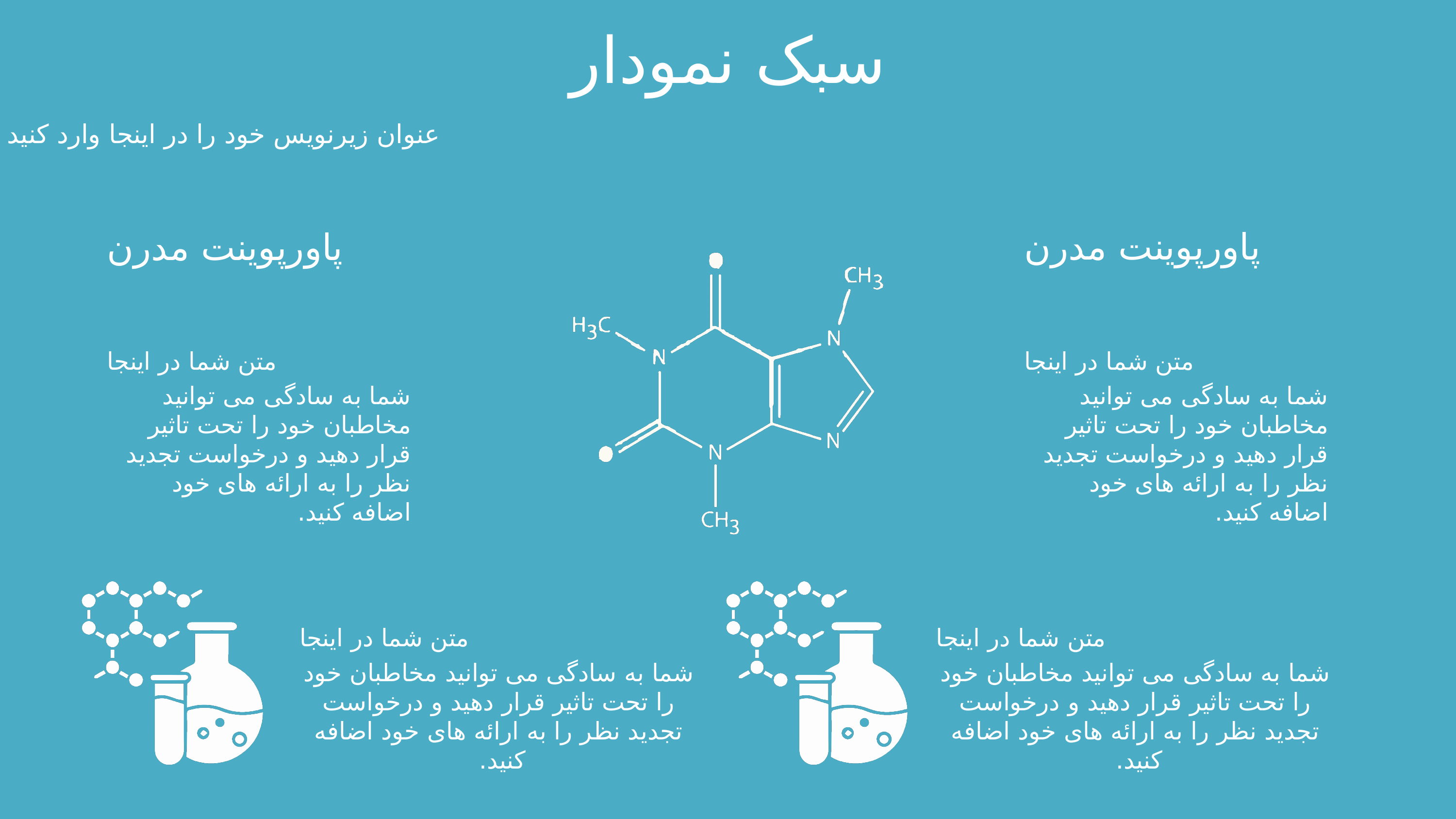

سبک نمودار
عنوان زیرنویس خود را در اینجا وارد کنید

پاورپوینت مدرن

پاورپوینت مدرن

متن شما در اینجا

متن شما در اینجا

شما به سادگی می توانید مخاطبان خود را تحت تاثیر قرار دهید و درخواست تجدید نظر را به ارائه های خود اضافه کنید.
شما به سادگی می توانید مخاطبان خود را تحت تاثیر قرار دهید و درخواست تجدید نظر را به ارائه های خود اضافه کنید.

متن شما در اینجا

متن شما در اینجا

شما به سادگی می توانید مخاطبان خود را تحت تاثیر قرار دهید و درخواست تجدید نظر را به ارائه های خود اضافه کنید.
شما به سادگی می توانید مخاطبان خود را تحت تاثیر قرار دهید و درخواست تجدید نظر را به ارائه های خود اضافه کنید.